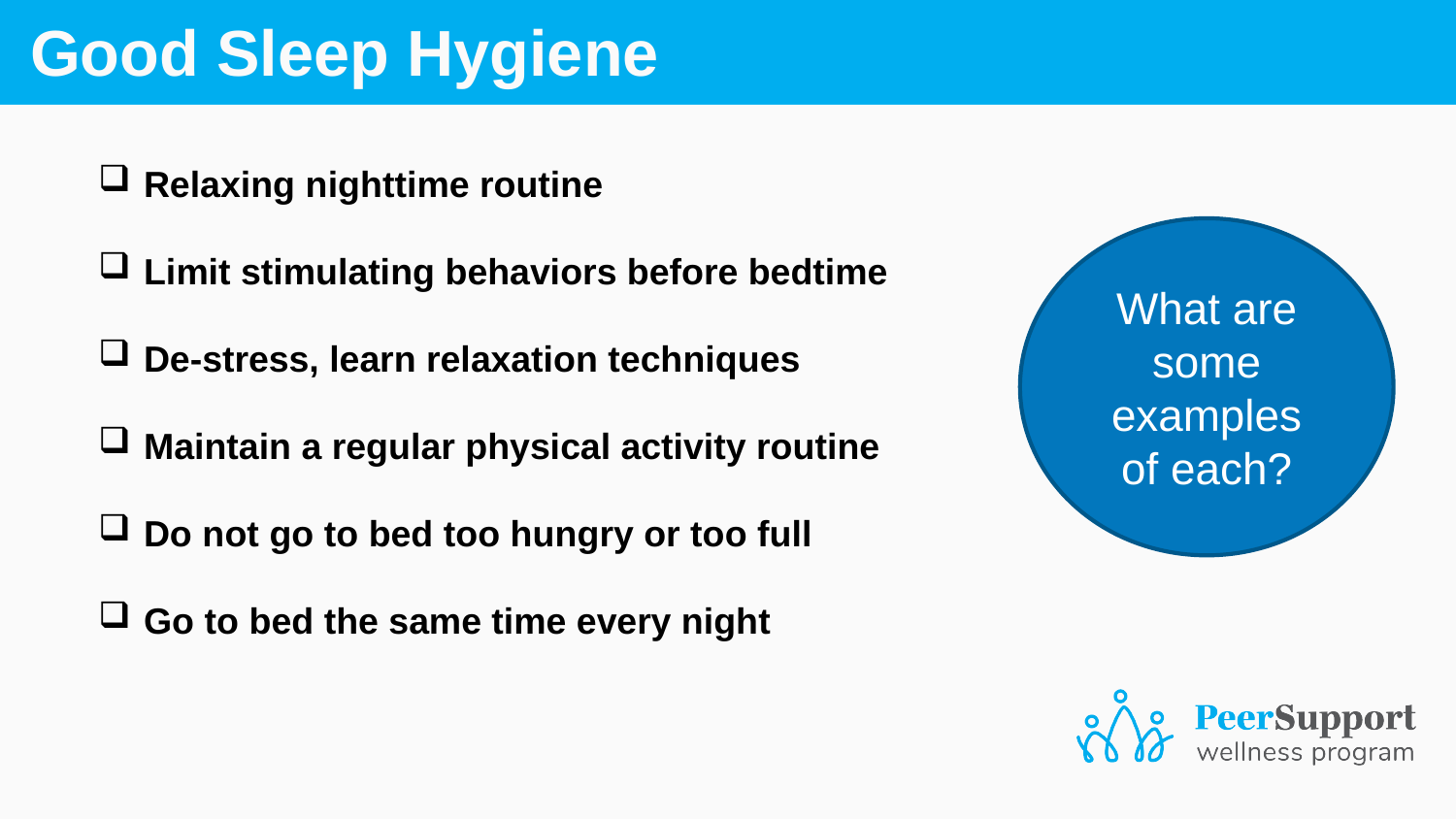

# Good Sleep Hygiene
Relaxing nighttime routine

Limit stimulating behaviors before bedtime

De-stress, learn relaxation techniques

Maintain a regular physical activity routine

Do not go to bed too hungry or too full

Go to bed the same time every night

What are some examples of each?